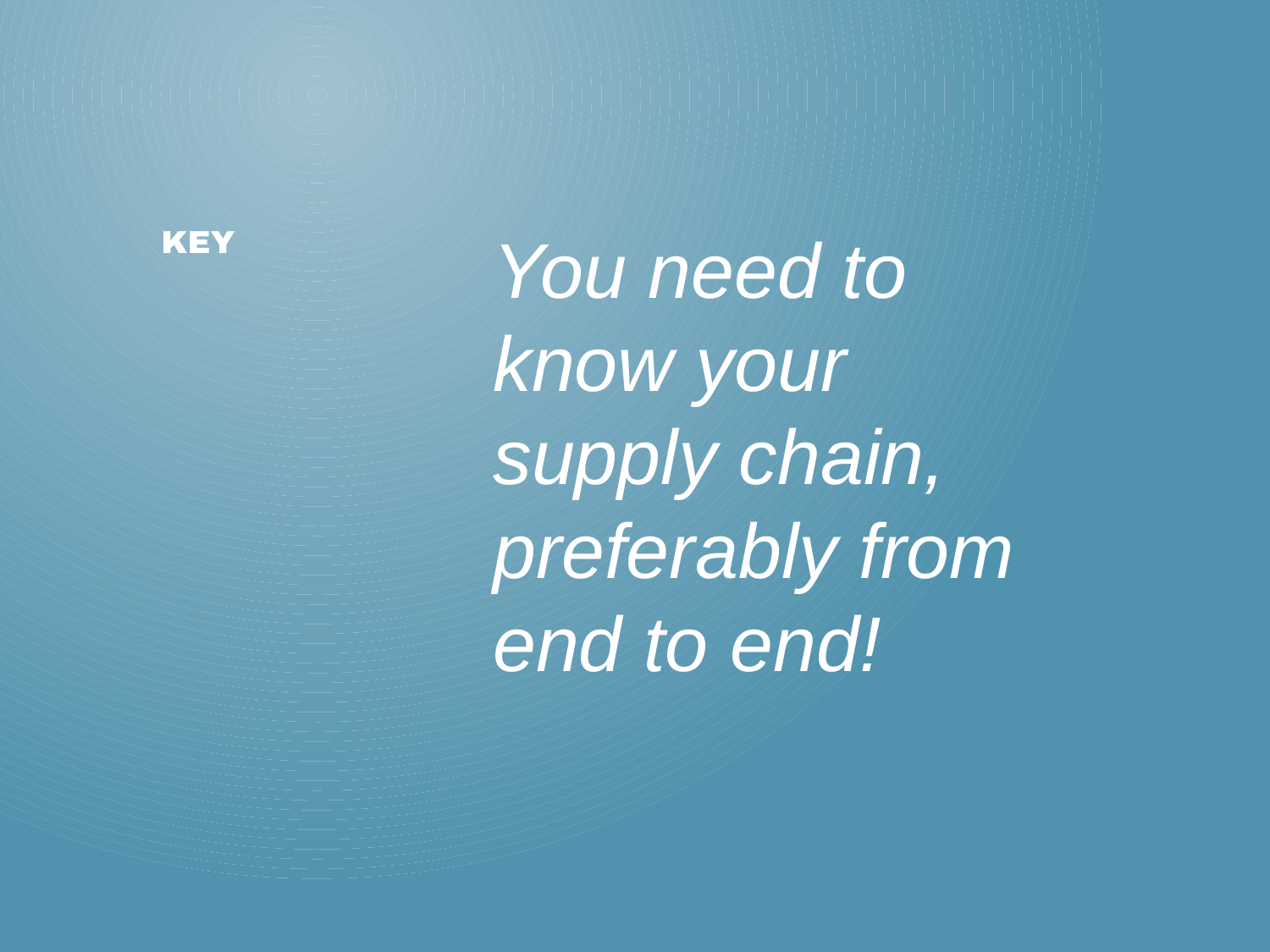

You need to know your supply chain, preferably from end to end!
# key